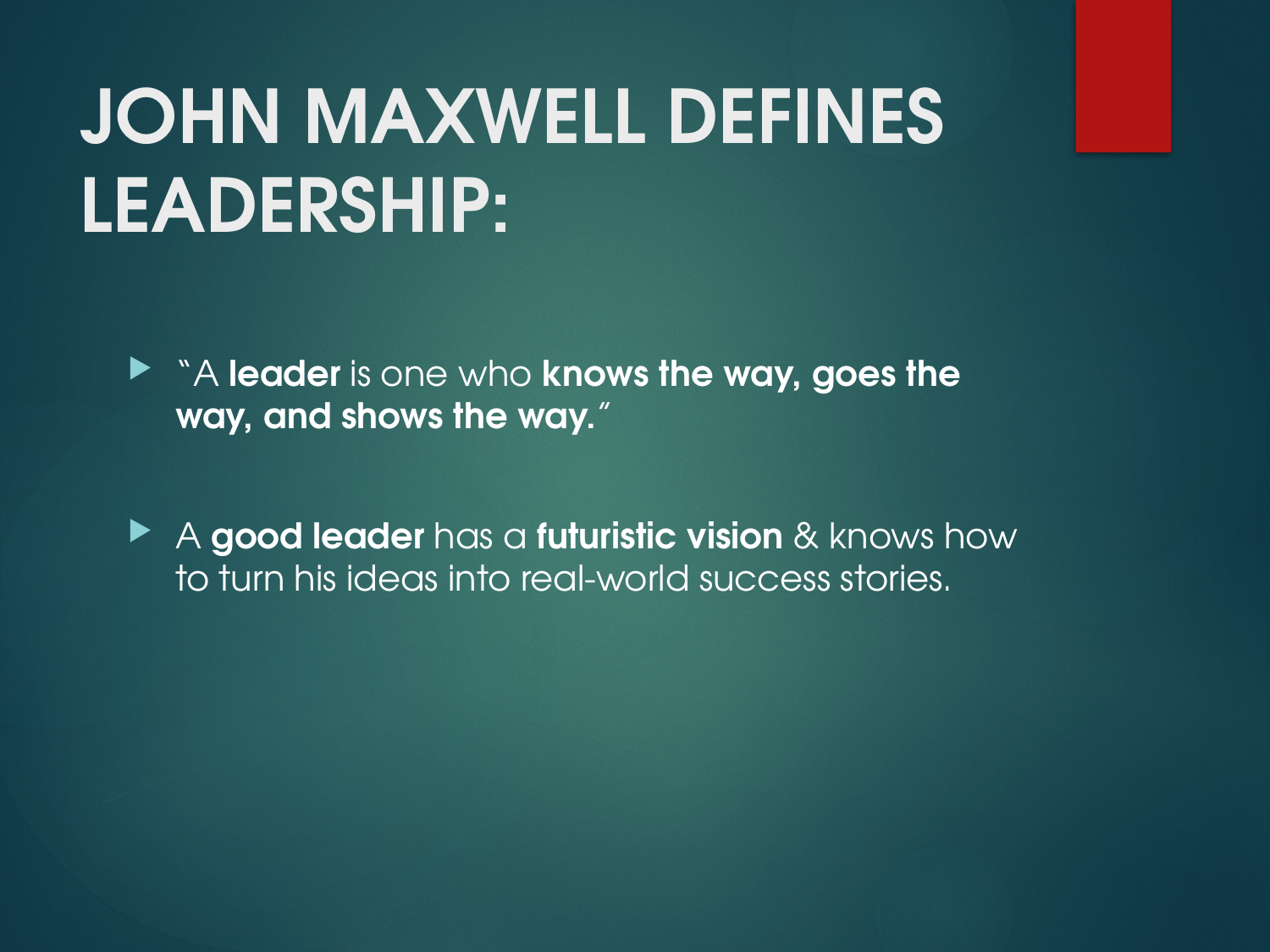

# JOHN MAXWELL DEFINES LEADERSHIP:

“A leader is one who knows the way, goes the way, and shows the way.”

A good leader has a futuristic vision & knows how to turn his ideas into real-world success stories.